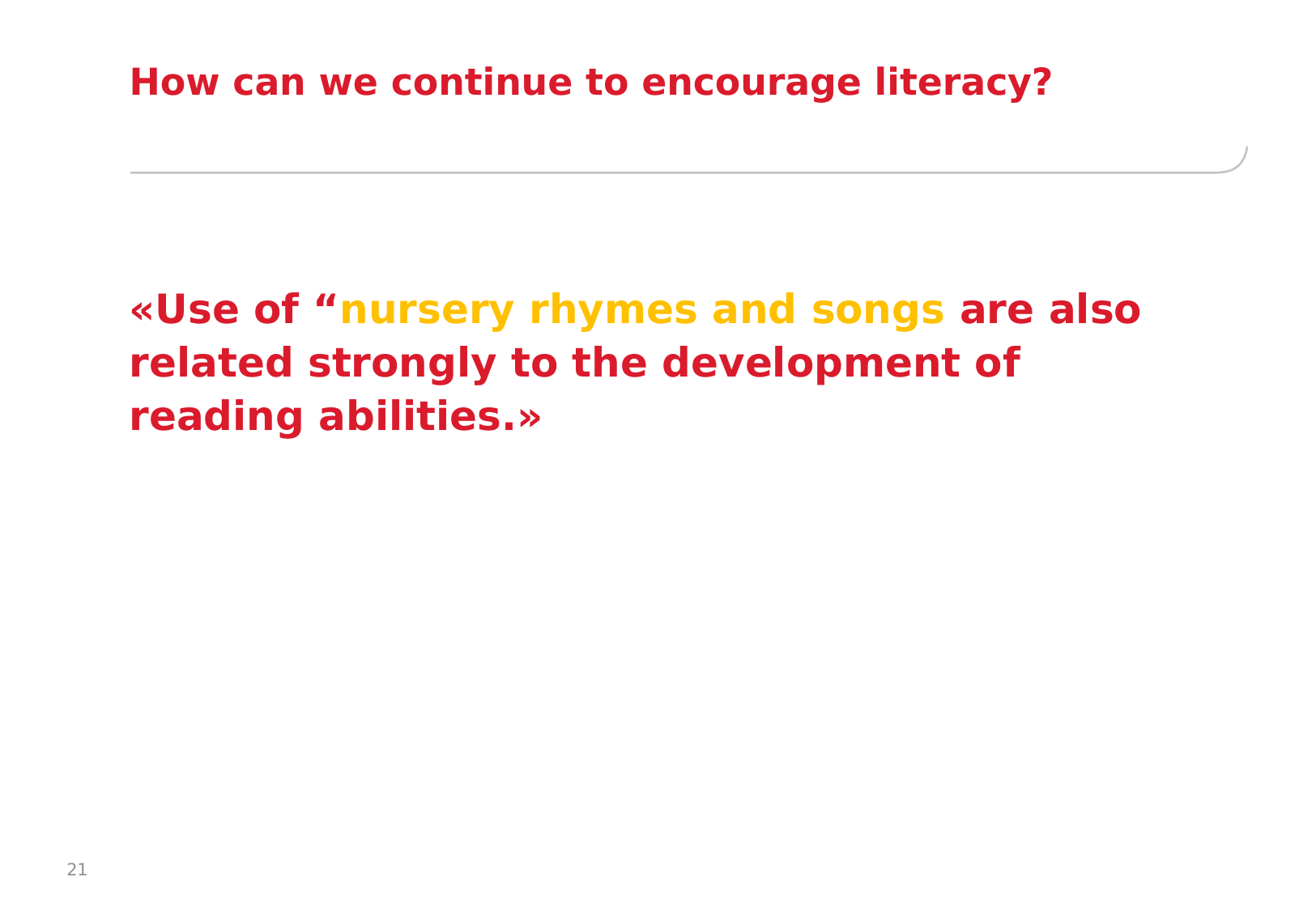

# How can we continue to encourage literacy?

«Use of “nursery rhymes and songs are also related strongly to the development of reading abilities.»
21